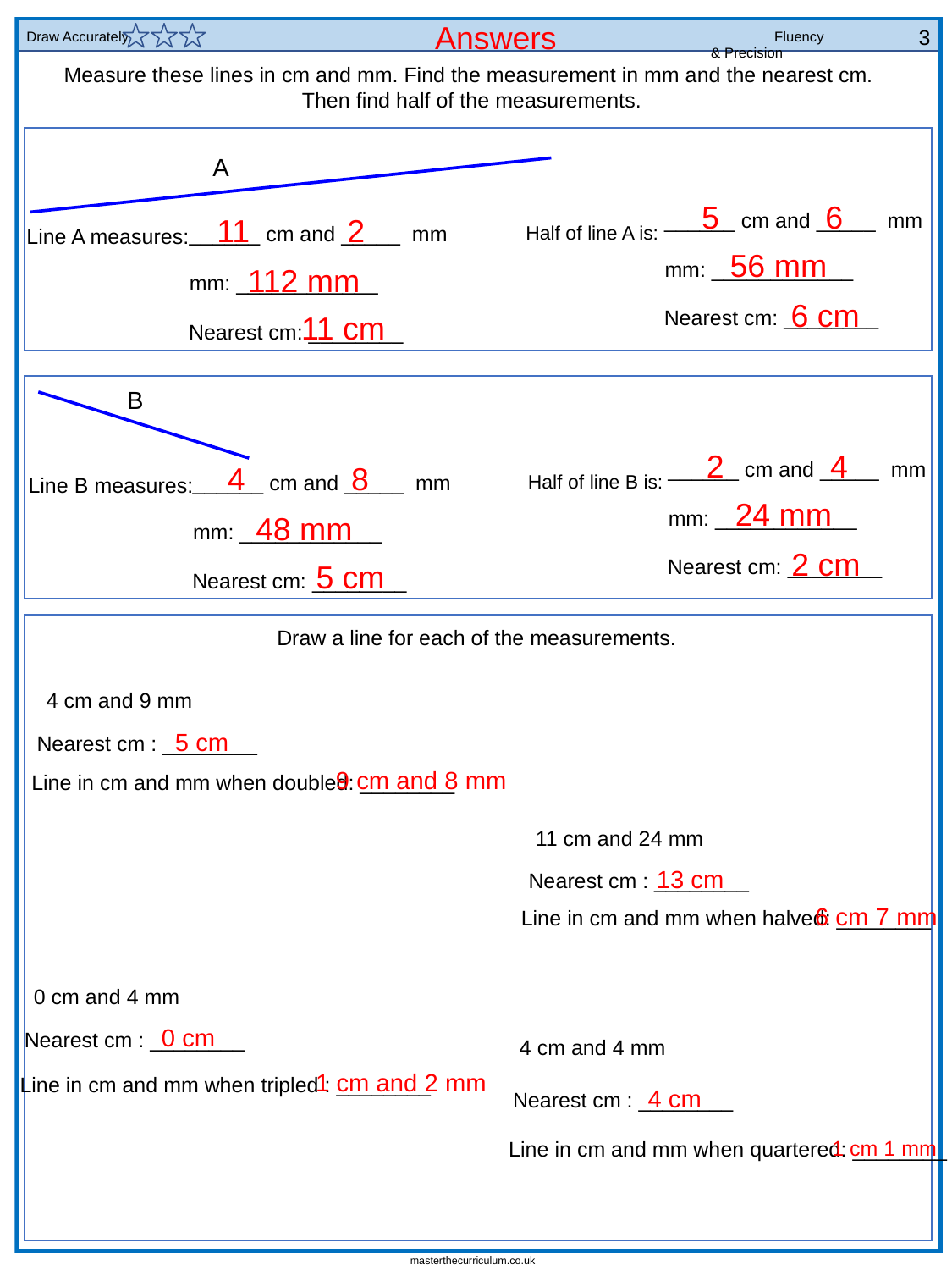

Answers
3
Draw Accurately

Measure these lines in cm and mm. Find the measurement in mm and the nearest cm.
Then find half of the measurements.

A
5            6
______ cm and _____  mm
11           2
Half of line A is:
______ cm and _____  mm
Line A measures:
56 mm
mm: ____________
112 mm
mm: ____________
6 cm
Nearest cm: ________
11 cm
Nearest cm: ________

B
2            4
______ cm and _____  mm
4            8
Half of line B is:
______ cm and _____  mm
Line B measures:
24 mm
mm: ____________
48 mm
mm: ____________
2 cm
Nearest cm: ________
5 cm
Nearest cm: ________

Draw a line for each of the measurements.
4 cm and 9 mm
5 cm
Nearest cm : ________
9 cm and 8 mm
Line in cm and mm when doubled: ________
11 cm and 24 mm
13 cm
Nearest cm : ________
6 cm 7 mm
Line in cm and mm when halved: ________
0 cm and 4 mm
0 cm
Nearest cm : ________
4 cm and 4 mm
1 cm and 2 mm
Line in cm and mm when tripled : ________
4 cm
Nearest cm : ________
1 cm 1 mm
Line in cm and mm when quartered: ________